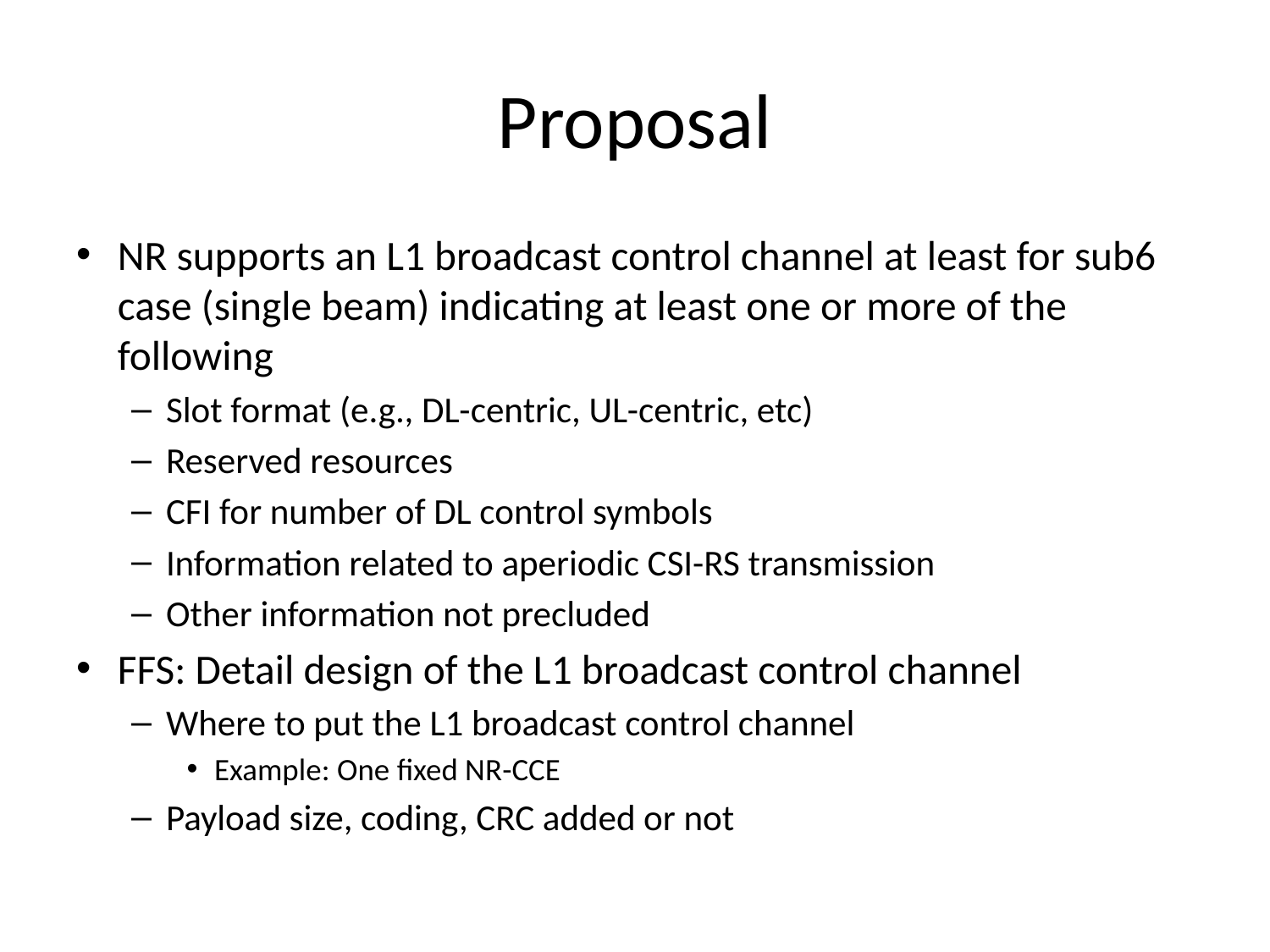

# Proposal
NR supports an L1 broadcast control channel at least for sub6 case (single beam) indicating at least one or more of the following
Slot format (e.g., DL-centric, UL-centric, etc)
Reserved resources
CFI for number of DL control symbols
Information related to aperiodic CSI-RS transmission
Other information not precluded
FFS: Detail design of the L1 broadcast control channel
Where to put the L1 broadcast control channel
Example: One fixed NR-CCE
Payload size, coding, CRC added or not